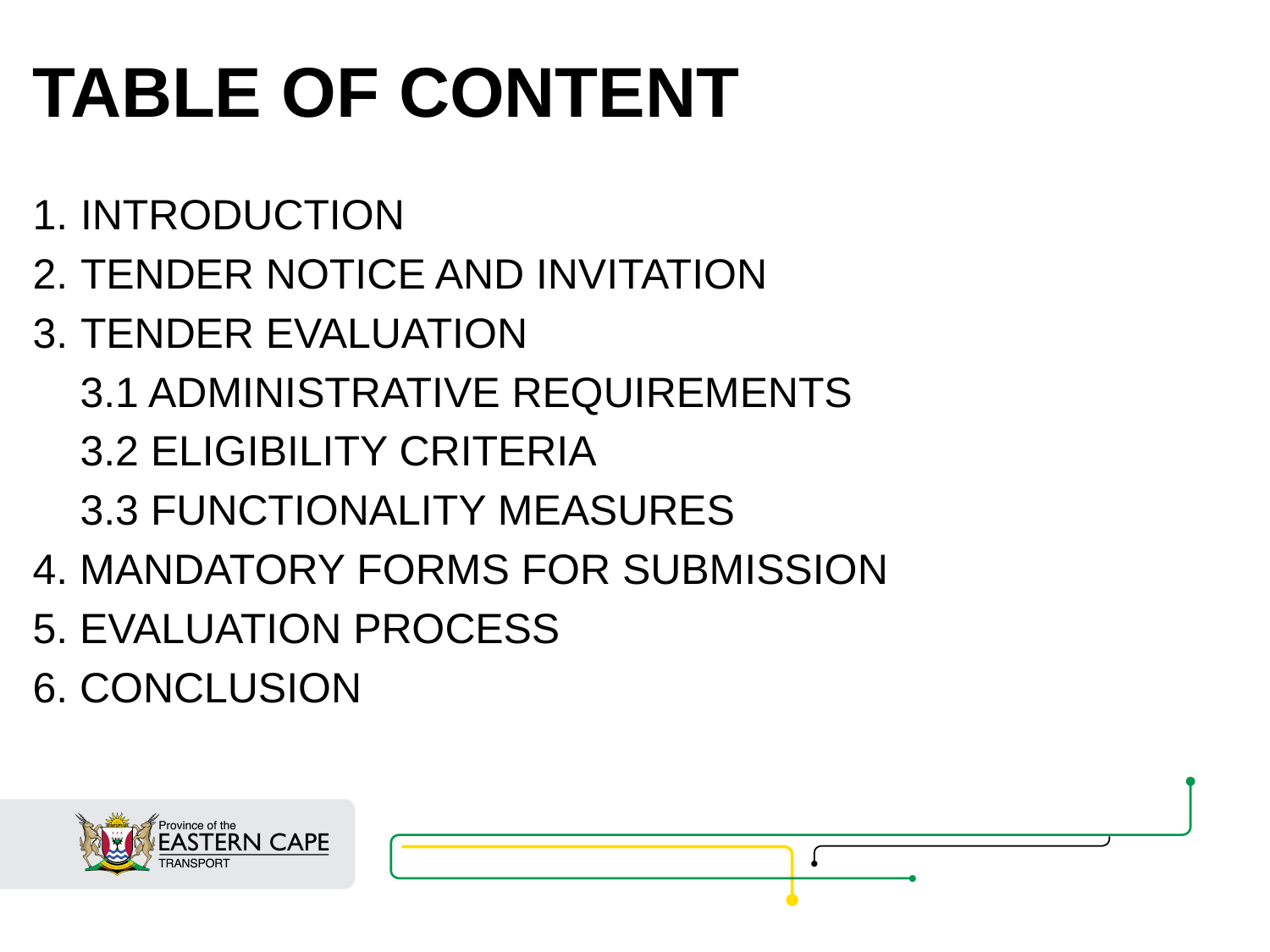

Table of content
INTRODUCTION
TENDER NOTICE AND INVITATION
Tender evaluation
    3.1 ADMINISTRATIVE REQUIREMENTS
    3.2 ELIGIBILITY CRITERIA
    3.3 FUNCTIONALITY MEASURES
4. MANDATORY FORMS FOR SUBMISSION
5. EVALUATION PROCESS
6. CONCLUSION